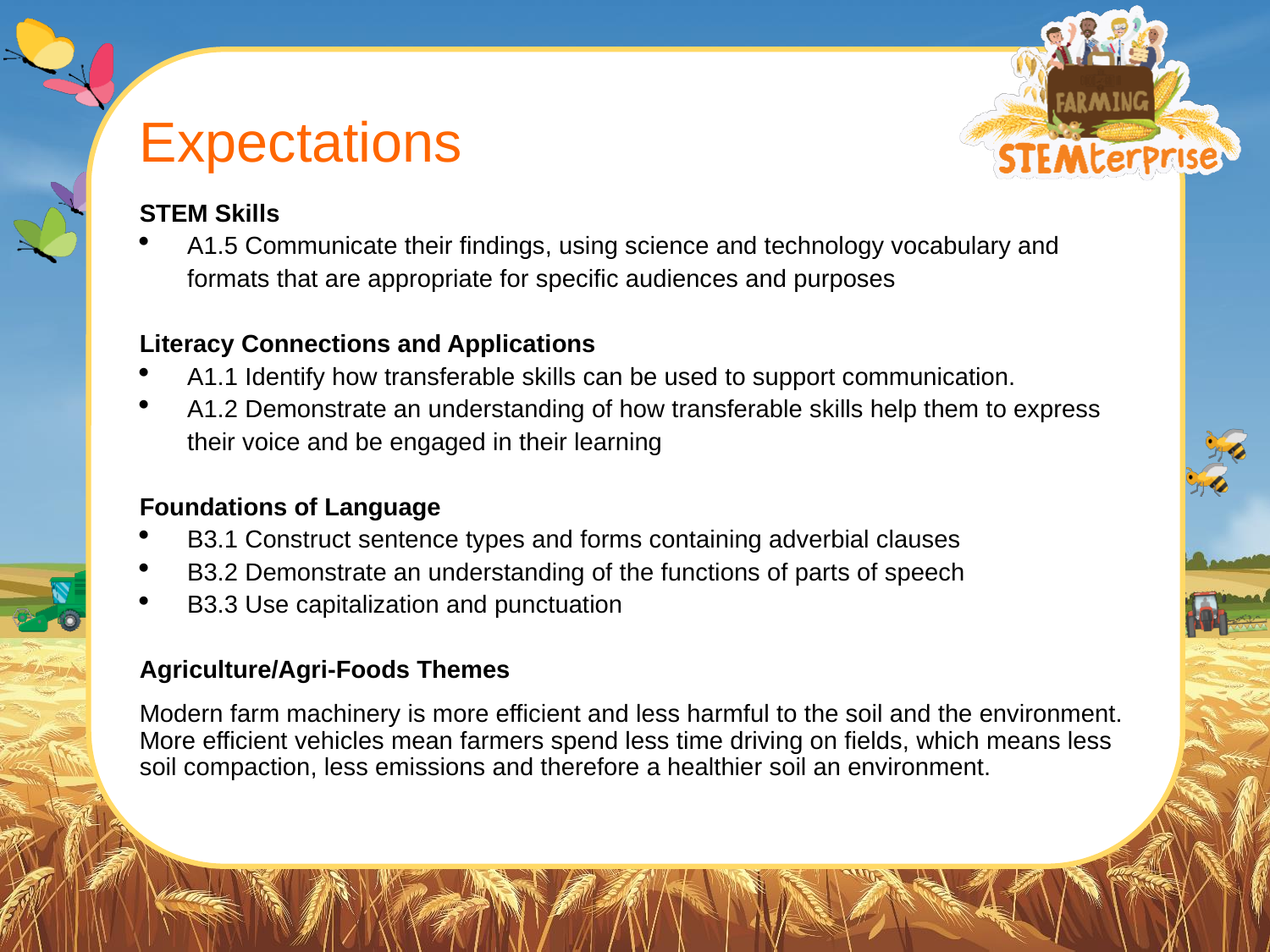

# Expectations
STEM Skills
A1.5 Communicate their findings, using science and technology vocabulary and formats that are appropriate for specific audiences and purposes

Literacy Connections and Applications
A1.1 Identify how transferable skills can be used to support communication.
A1.2 Demonstrate an understanding of how transferable skills help them to express their voice and be engaged in their learning

Foundations of Language
B3.1 Construct sentence types and forms containing adverbial clauses
B3.2 Demonstrate an understanding of the functions of parts of speech
B3.3 Use capitalization and punctuation

Agriculture/Agri-Foods Themes
Modern farm machinery is more efficient and less harmful to the soil and the environment. More efficient vehicles mean farmers spend less time driving on fields, which means less soil compaction, less emissions and therefore a healthier soil an environment.